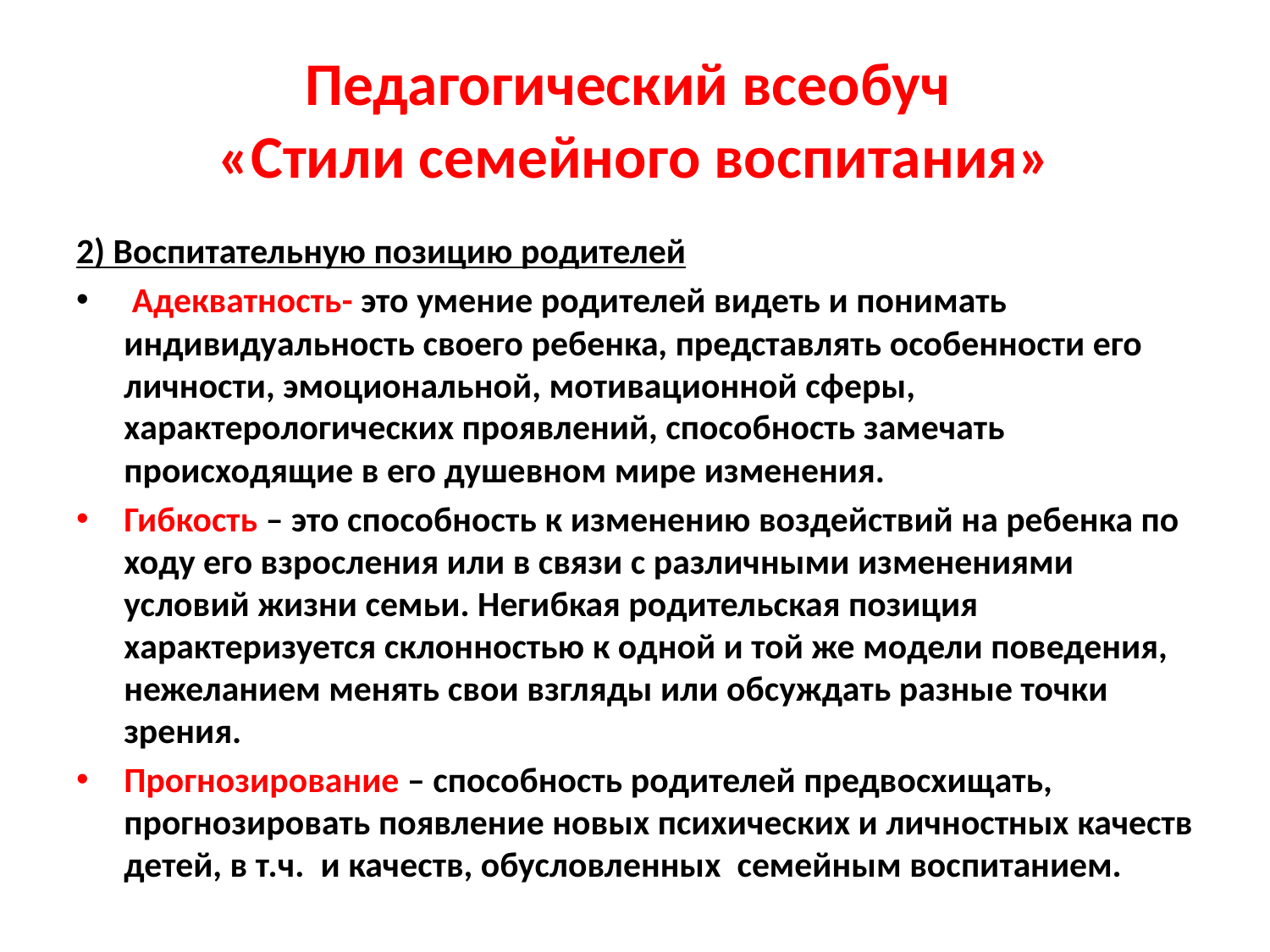

# Педагогический всеобуч «Стили семейного воспитания»
2) Воспитательную позицию родителей
 Адекватность- это умение родителей видеть и понимать индивидуальность своего ребенка, представлять особенности его личности, эмоциональной, мотивационной сферы, характерологических проявлений, способность замечать происходящие в его душевном мире изменения.
Гибкость – это способность к изменению воздействий на ребенка по ходу его взросления или в связи с различными изменениями  условий жизни семьи. Негибкая родительская позиция характеризуется склонностью к одной и той же модели поведения, нежеланием менять свои взгляды или обсуждать разные точки зрения.
Прогнозирование – способность родителей предвосхищать, прогнозировать появление новых психических и личностных качеств детей, в т.ч.  и качеств, обусловленных  семейным воспитанием.